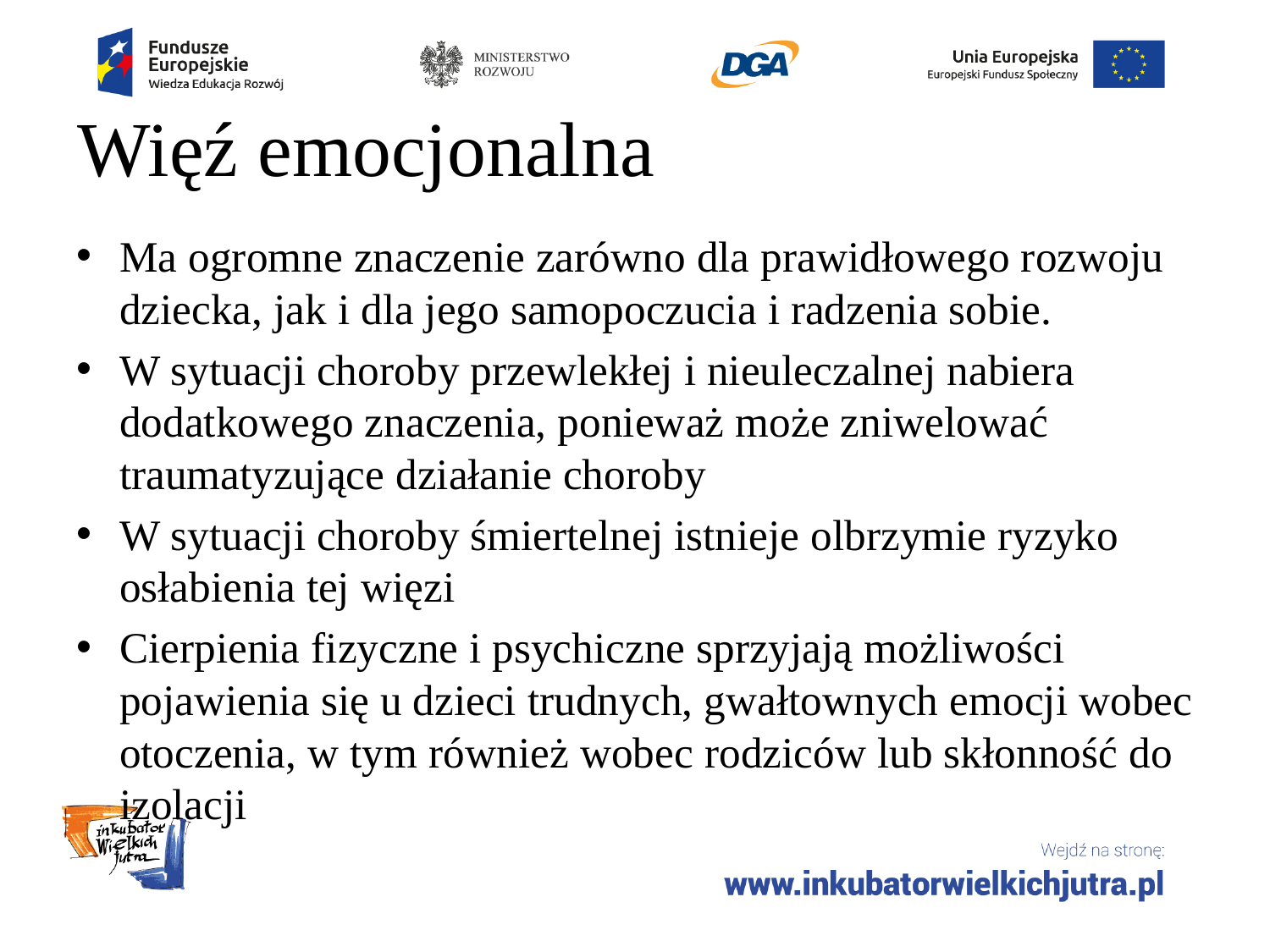

# Więź emocjonalna
Ma ogromne znaczenie zarówno dla prawidłowego rozwoju dziecka, jak i dla jego samopoczucia i radzenia sobie.
W sytuacji choroby przewlekłej i nieuleczalnej nabiera dodatkowego znaczenia, ponieważ może zniwelować traumatyzujące działanie choroby
W sytuacji choroby śmiertelnej istnieje olbrzymie ryzyko osłabienia tej więzi
Cierpienia fizyczne i psychiczne sprzyjają możliwości pojawienia się u dzieci trudnych, gwałtownych emocji wobec otoczenia, w tym również wobec rodziców lub skłonność do izolacji